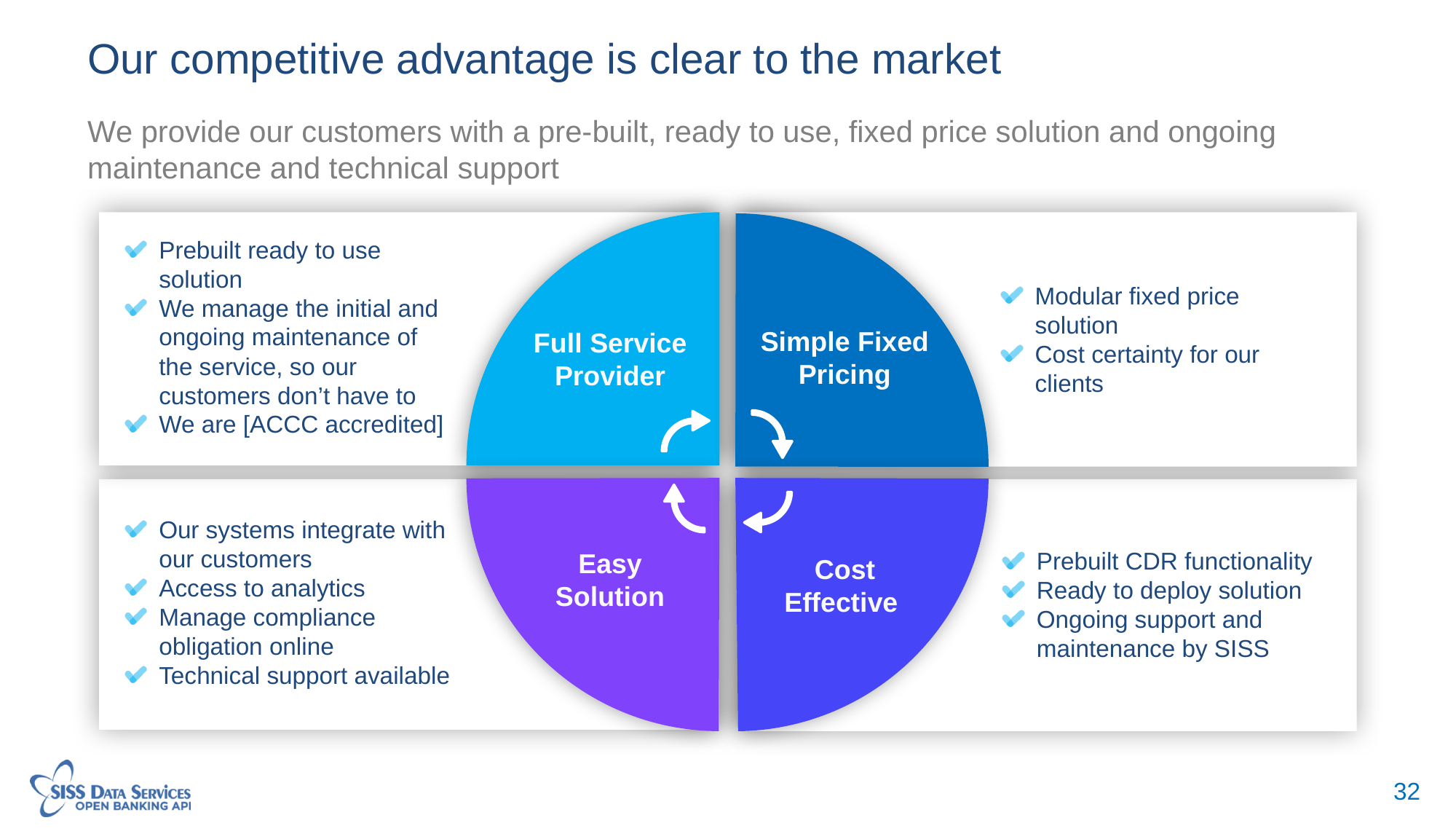

# Our competitive advantage is clear to the market
We provide our customers with a pre-built, ready to use, fixed price solution and ongoing maintenance and technical support

Prebuilt ready to use solution
We manage the initial and ongoing maintenance of the service, so our customers don’t have to
We are [ACCC accredited]
Modular fixed price solution
Cost certainty for our clients
Simple Fixed Pricing
Full Service Provider

Our systems integrate with our customers
Access to analytics
Manage compliance obligation online
Technical support available
Prebuilt CDR functionality
Ready to deploy solution
Ongoing support and maintenance by SISS
Easy Solution
Cost Effective
32